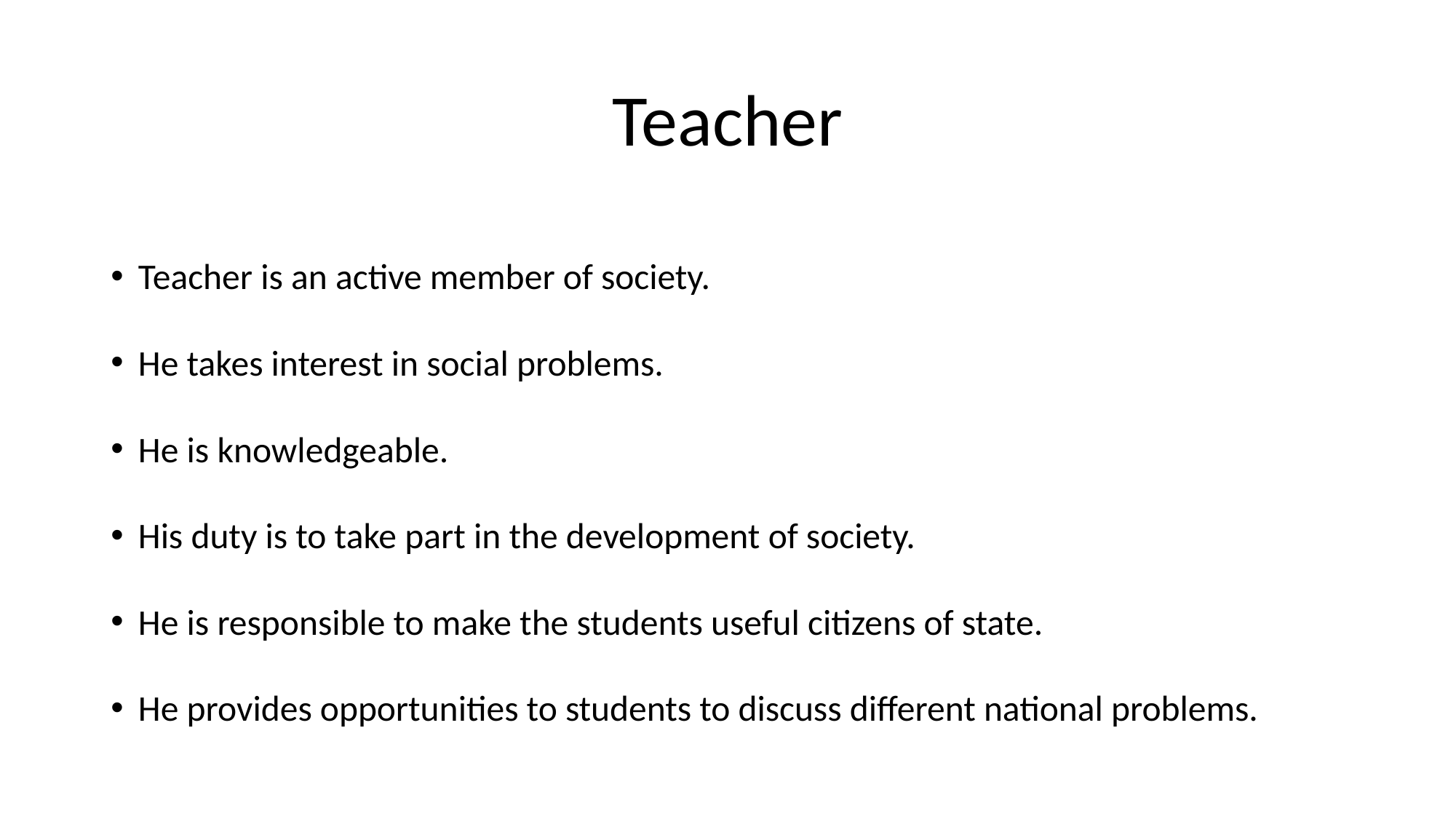

# Teacher
Teacher is an active member of society.
He takes interest in social problems.
He is knowledgeable.
His duty is to take part in the development of society.
He is responsible to make the students useful citizens of state.
He provides opportunities to students to discuss different national problems.